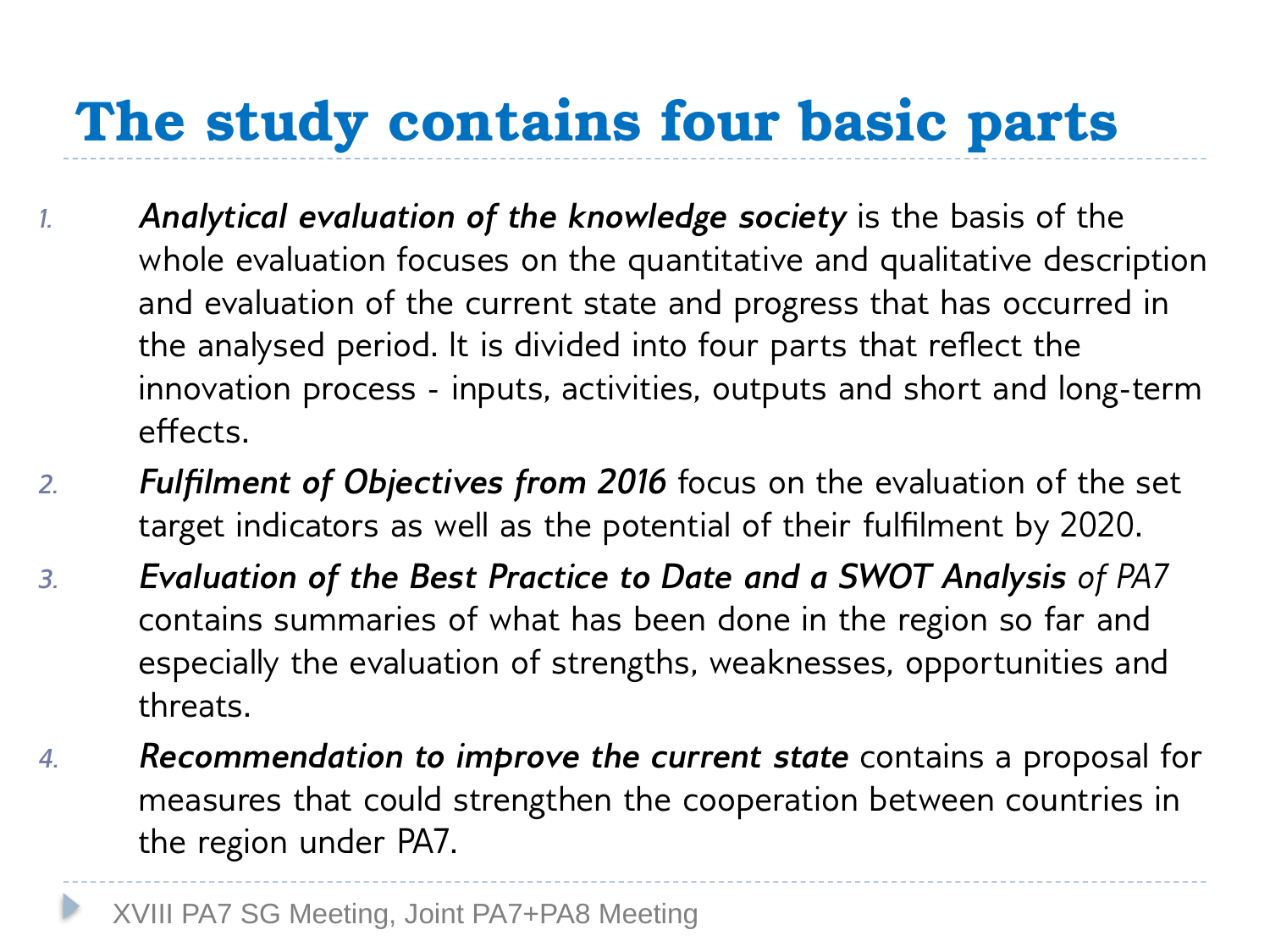

The study contains four basic parts
Analytical evaluation of the knowledge society is the basis of the whole evaluation focuses on the quantitative and qualitative description and evaluation of the current state and progress that has occurred in the analysed period. It is divided into four parts that reflect the innovation process - inputs, activities, outputs and short and long-term effects.
Fulfilment of Objectives from 2016 focus on the evaluation of the set target indicators as well as the potential of their fulfilment by 2020.
Evaluation of the Best Practice to Date and a SWOT Analysis of PA7 contains summaries of what has been done in the region so far and especially the evaluation of strengths, weaknesses, opportunities and threats.
Recommendation to improve the current state contains a proposal for measures that could strengthen the cooperation between countries in the region under PA7.

XVIII PA7 SG Meeting, Joint PA7+PA8 Meeting